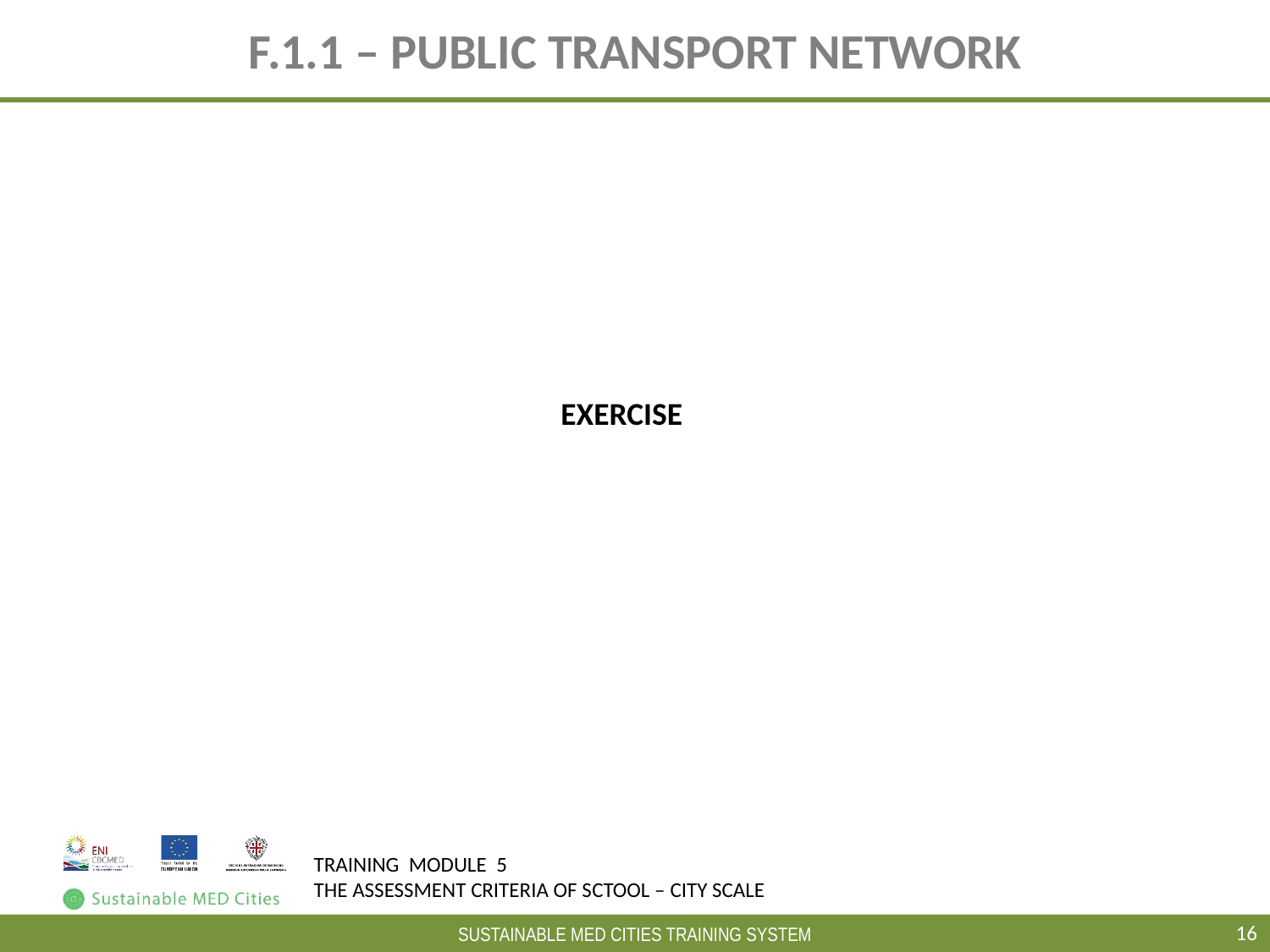

# F.1.1 – PUBLIC TRANSPORT NETWORK

EXERCISE
16